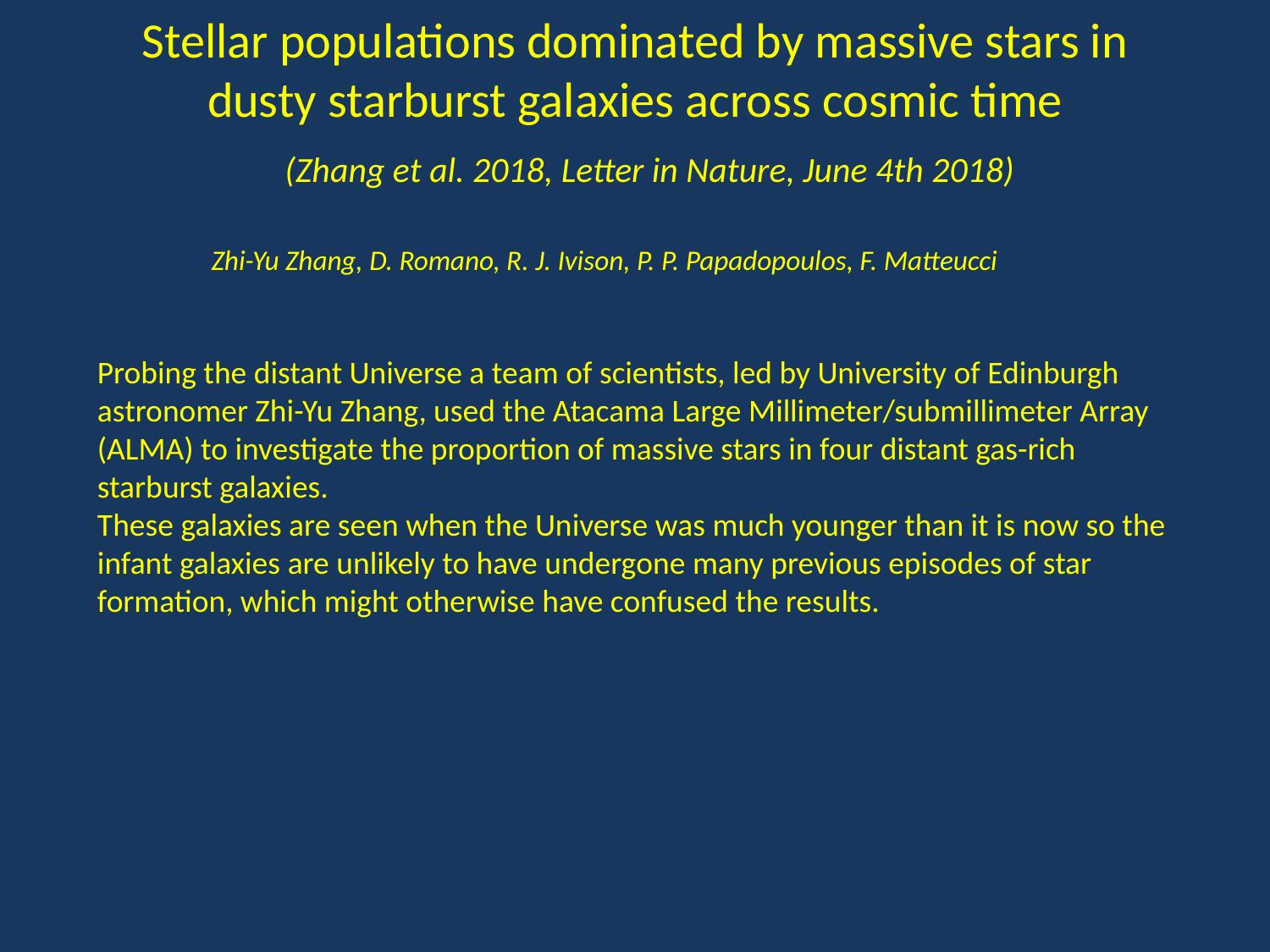

# Stellar populations dominated by massive stars in dusty starburst galaxies across cosmic time
(Zhang et al. 2018, Letter in Nature, June 4th 2018)
Zhi-Yu Zhang, D. Romano, R. J. Ivison, P. P. Papadopoulos, F. Matteucci
Probing the distant Universe a team of scientists, led by University of Edinburgh astronomer Zhi-Yu Zhang, used the Atacama Large Millimeter/submillimeter Array (ALMA) to investigate the proportion of massive stars in four distant gas-rich starburst galaxies.
These galaxies are seen when the Universe was much younger than it is now so the infant galaxies are unlikely to have undergone many previous episodes of star formation, which might otherwise have confused the results.